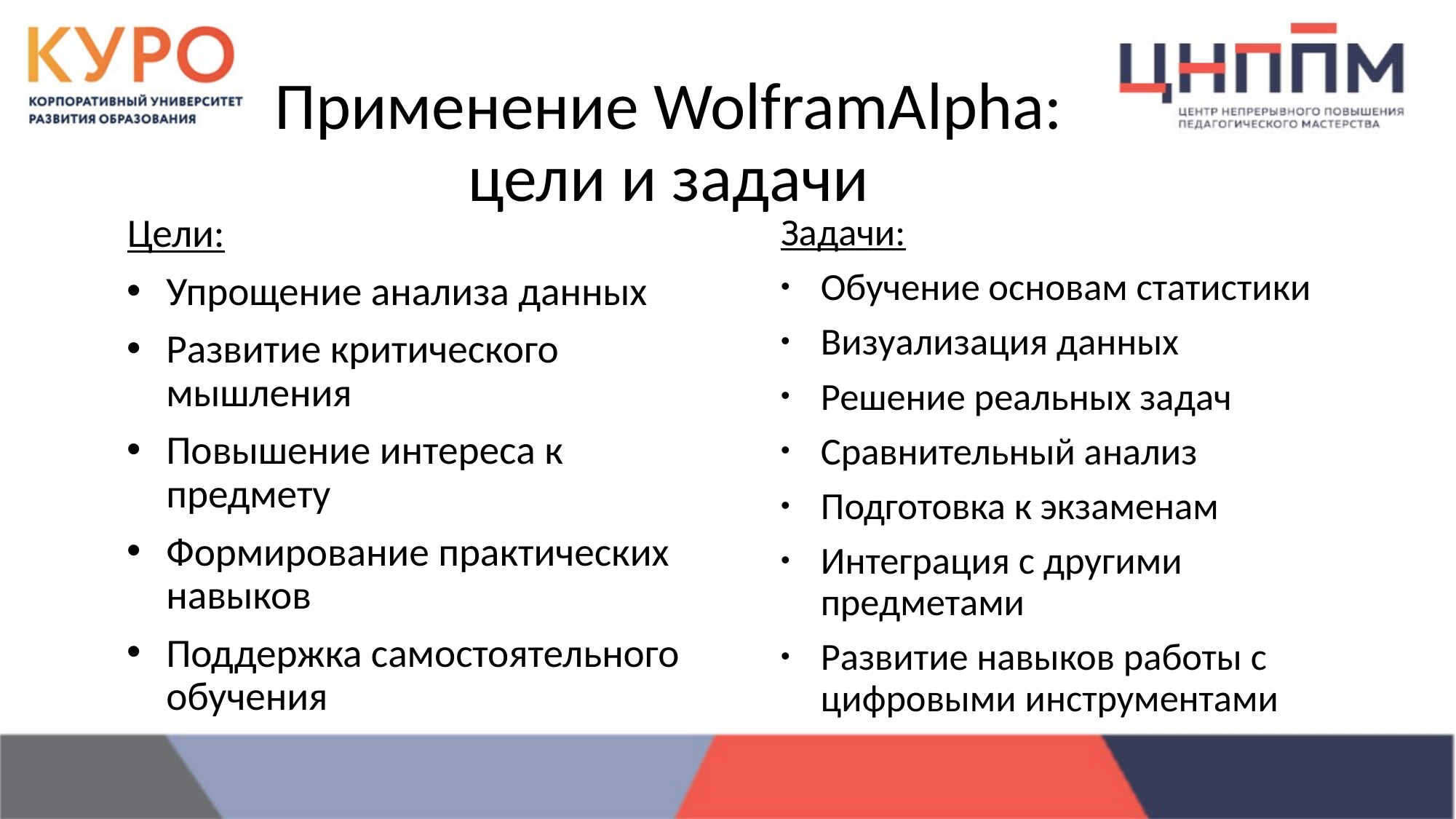

# Применение WolframAlpha: цели и задачи
Цели:
Упрощение анализа данных
Развитие критического мышления
Повышение интереса к предмету
Формирование практических навыков
Поддержка самостоятельного обучения
Задачи:
Обучение основам статистики
Визуализация данных
Решение реальных задач
Сравнительный анализ
Подготовка к экзаменам
Интеграция с другими предметами
Развитие навыков работы с цифровыми инструментами